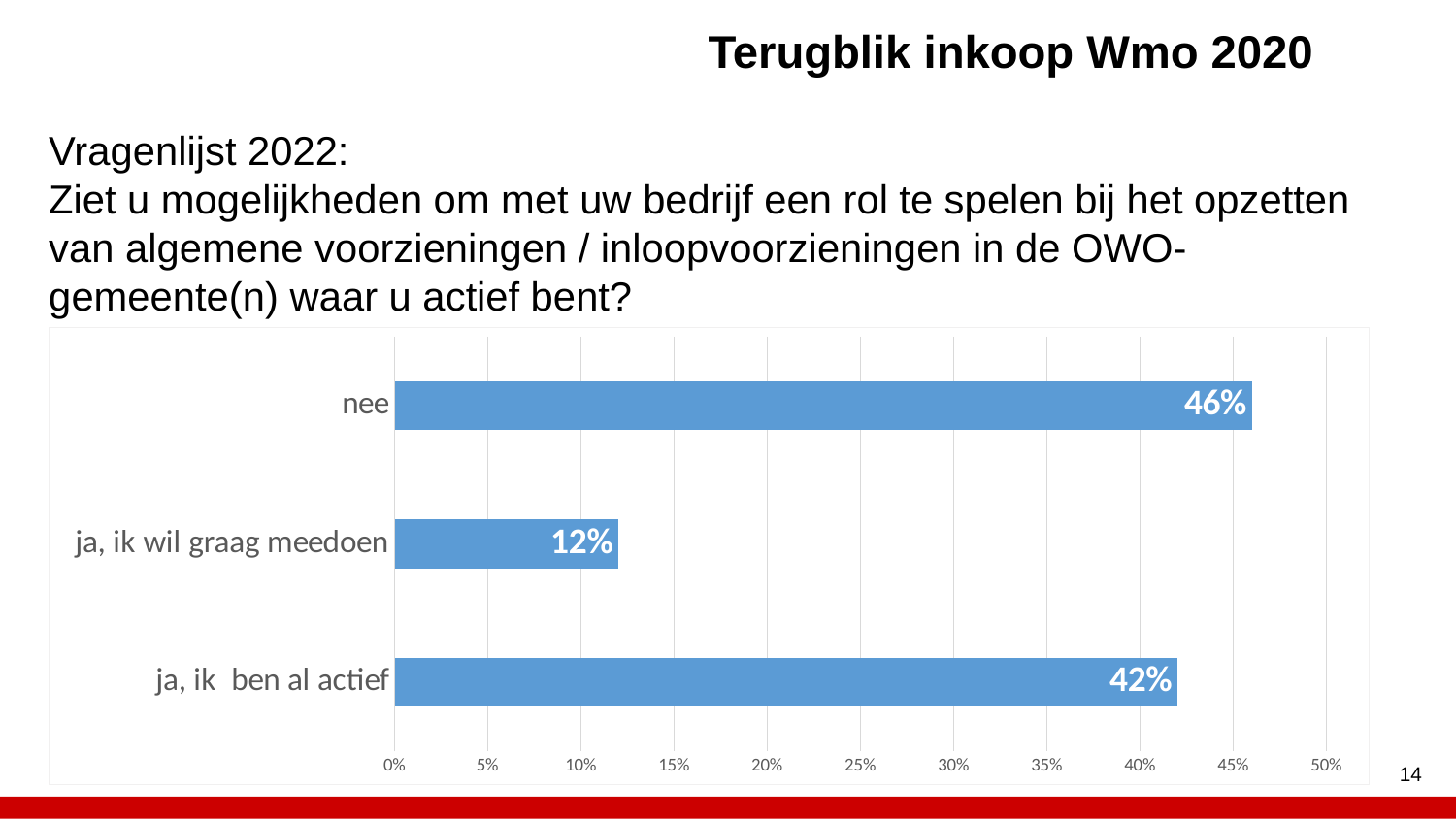

# Terugblik inkoop Wmo 2020
Vragenlijst 2022:
Ziet u mogelijkheden om met uw bedrijf een rol te spelen bij het opzetten van algemene voorzieningen / inloopvoorzieningen in de OWO-gemeente(n) waar u actief bent?

### Chart

| Category |  |
|---|---|
| ja, ik  ben al actief | 0.42 |
| ja, ik wil graag meedoen | 0.12 |
| nee | 0.46 |
14